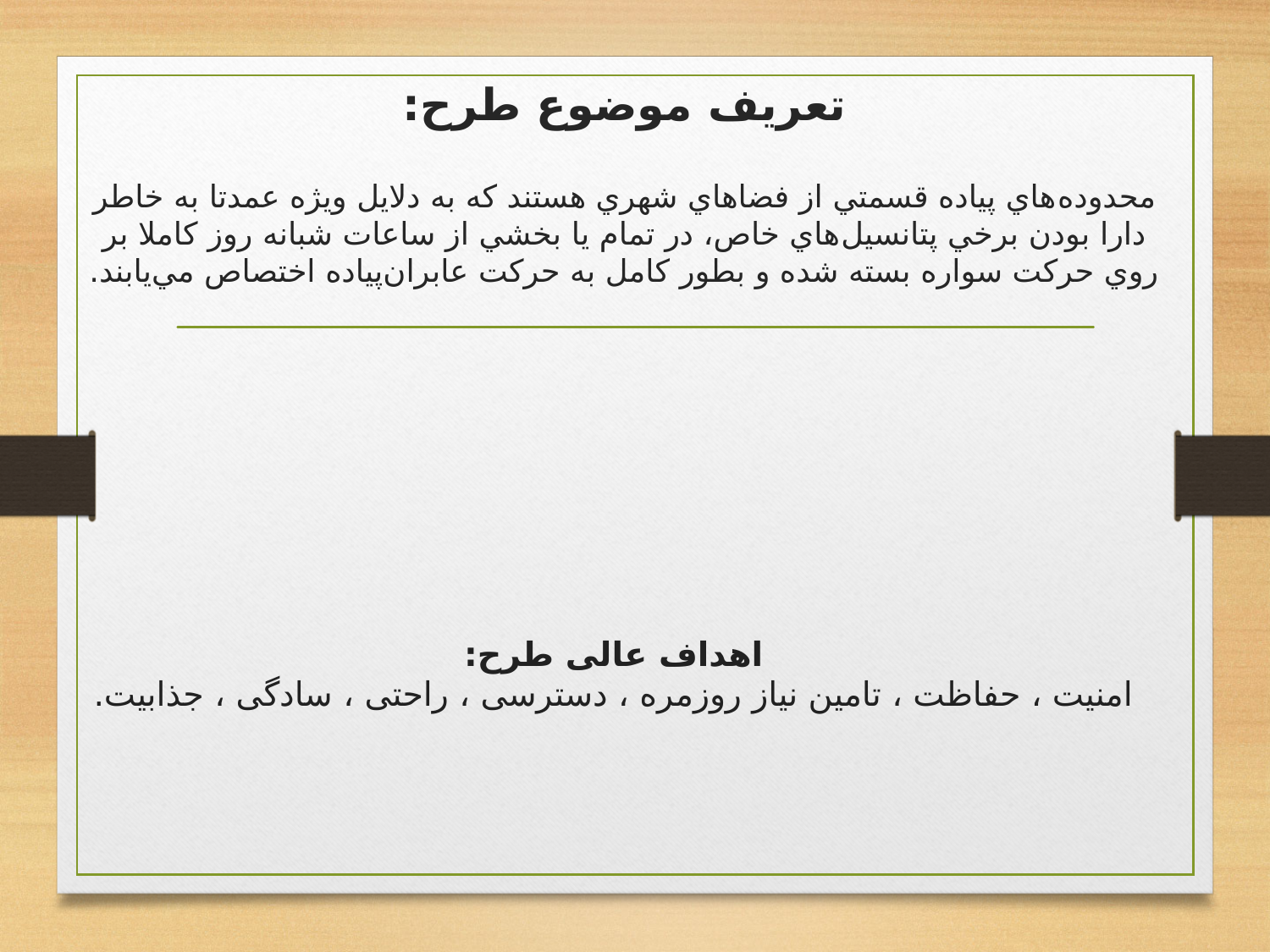

# تعریف موضوع طرح: محدوده‌هاي پياده قسمتي از فضاهاي شهري هستند كه به دلايل ويژه عمدتا به خاطر دارا بودن برخي پتانسيل‌هاي خاص، در تمام يا بخشي از ساعات شبانه روز كاملا بر روي حركت سواره بسته شده و بطور كامل به حركت عابران‌پياده اختصاص مي‌يابند.
اهداف عالی طرح:
امنیت ، حفاظت ، تامین نیاز روزمره ، دسترسی ، راحتی ، سادگی ، جذابیت.